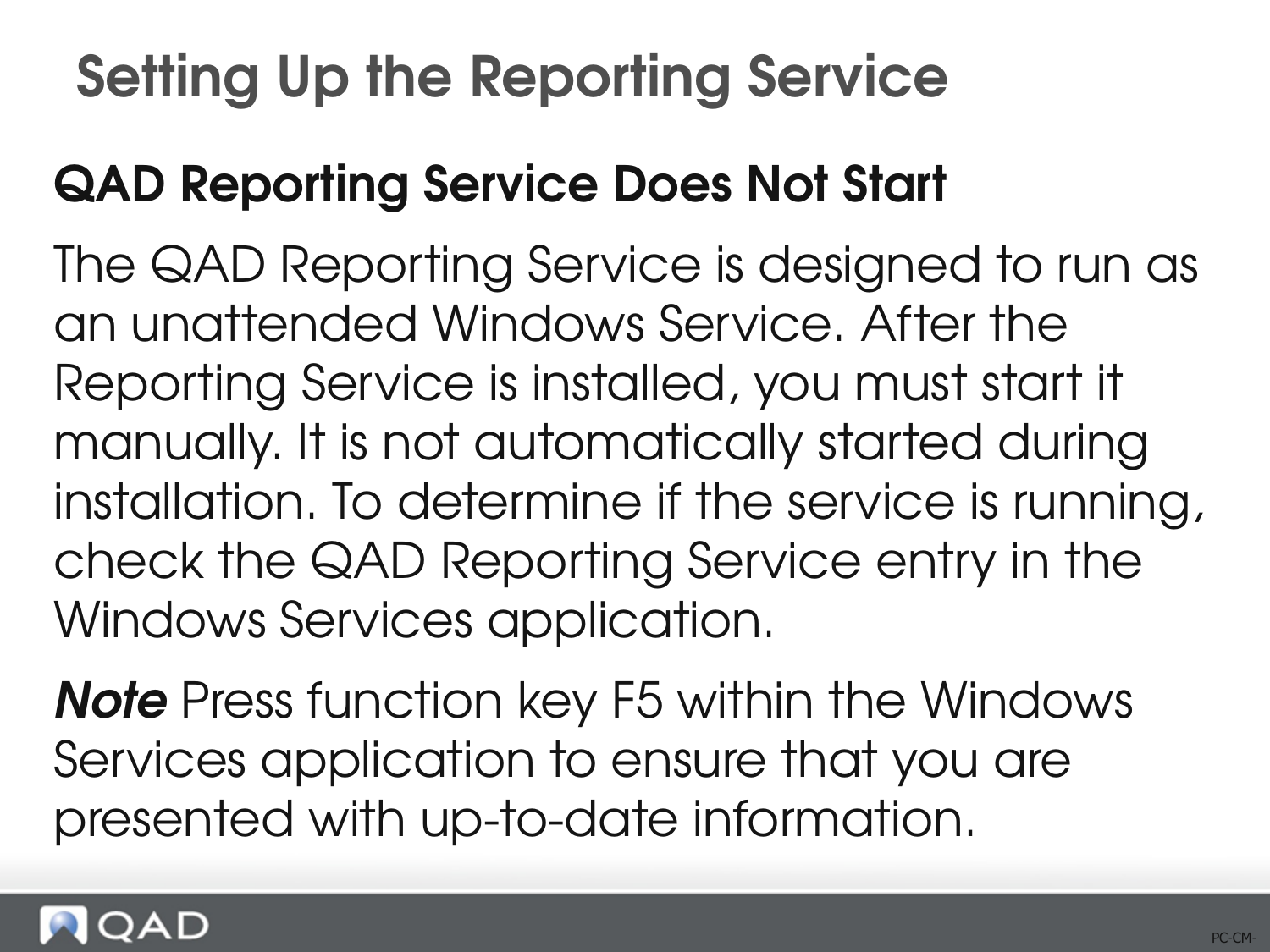

# Setting Up the Reporting Service
QAD Reporting Service Does Not Start

The QAD Reporting Service is designed to run as an unattended Windows Service. After the Reporting Service is installed, you must start it manually. It is not automatically started during installation. To determine if the service is running, check the QAD Reporting Service entry in the Windows Services application.

Note Press function key F5 within the Windows Services application to ensure that you are presented with up-to-date information.
PC-CM-